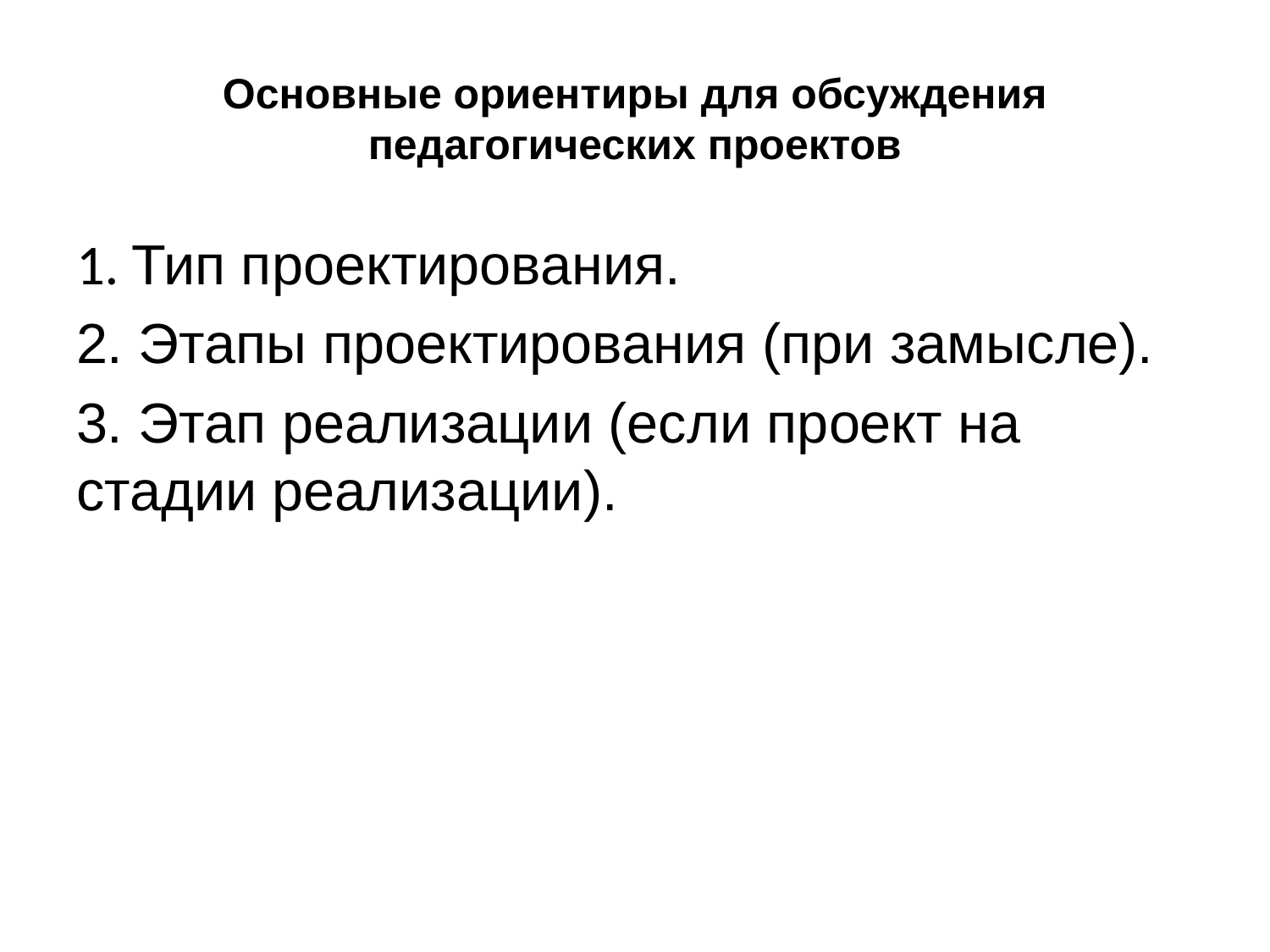

# Основные ориентиры для обсуждения педагогических проектов
1. Тип проектирования.
2. Этапы проектирования (при замысле).
3. Этап реализации (если проект на стадии реализации).